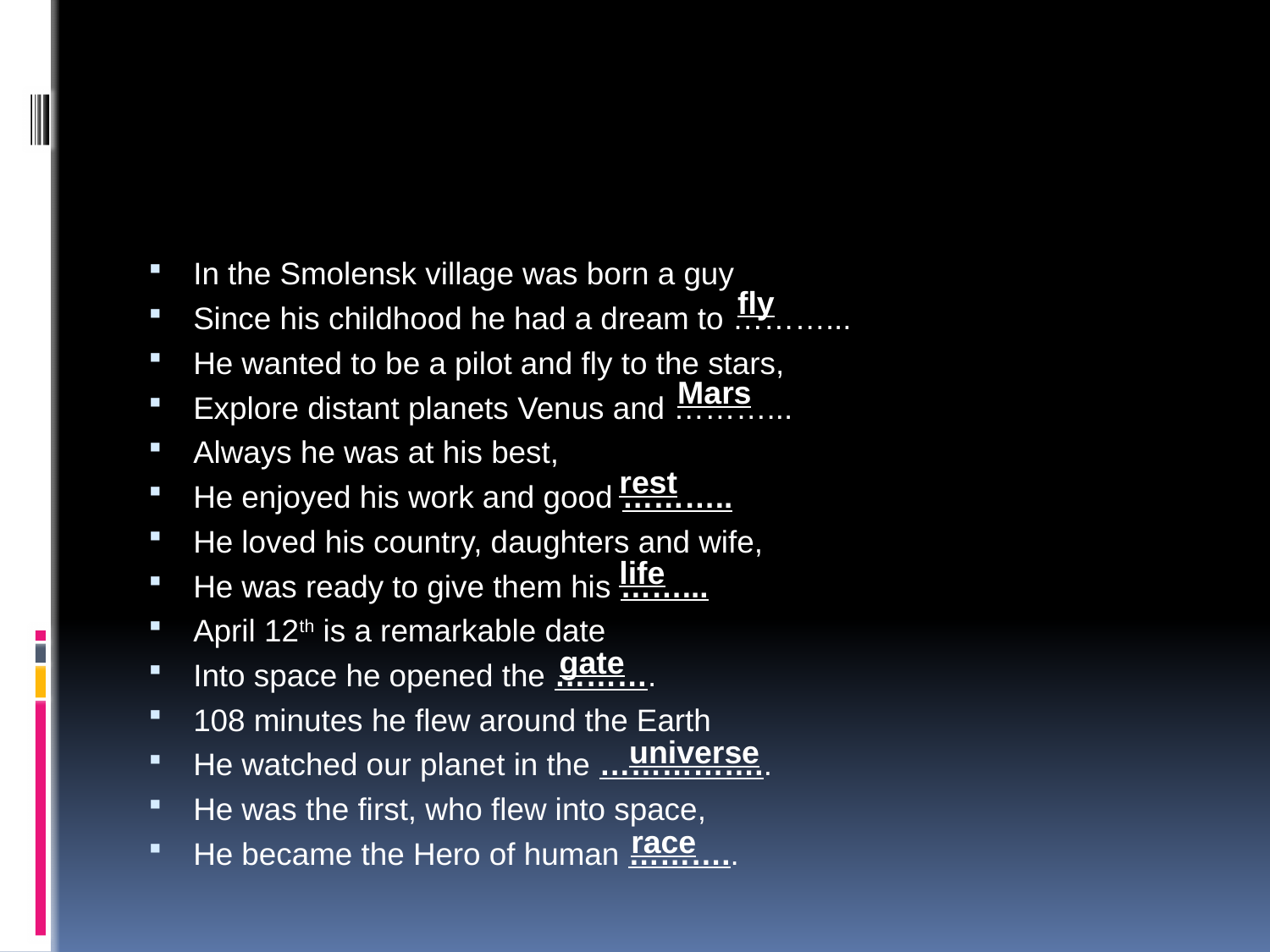

#
In the Smolensk village was born a guy
Since his childhood he had a dream to ………...
He wanted to be a pilot and fly to the stars,
Explore distant planets Venus and ………...
Always he was at his best,
He enjoyed his work and good ………..
He loved his country, daughters and wife,
He was ready to give them his ……...
April 12th is a remarkable date
Into space he opened the ……….
108 minutes he flew around the Earth
He watched our planet in the ……………..
He was the first, who flew into space,
He became the Hero of human ………..

fly
Mars
rest
life
gate
universe
race